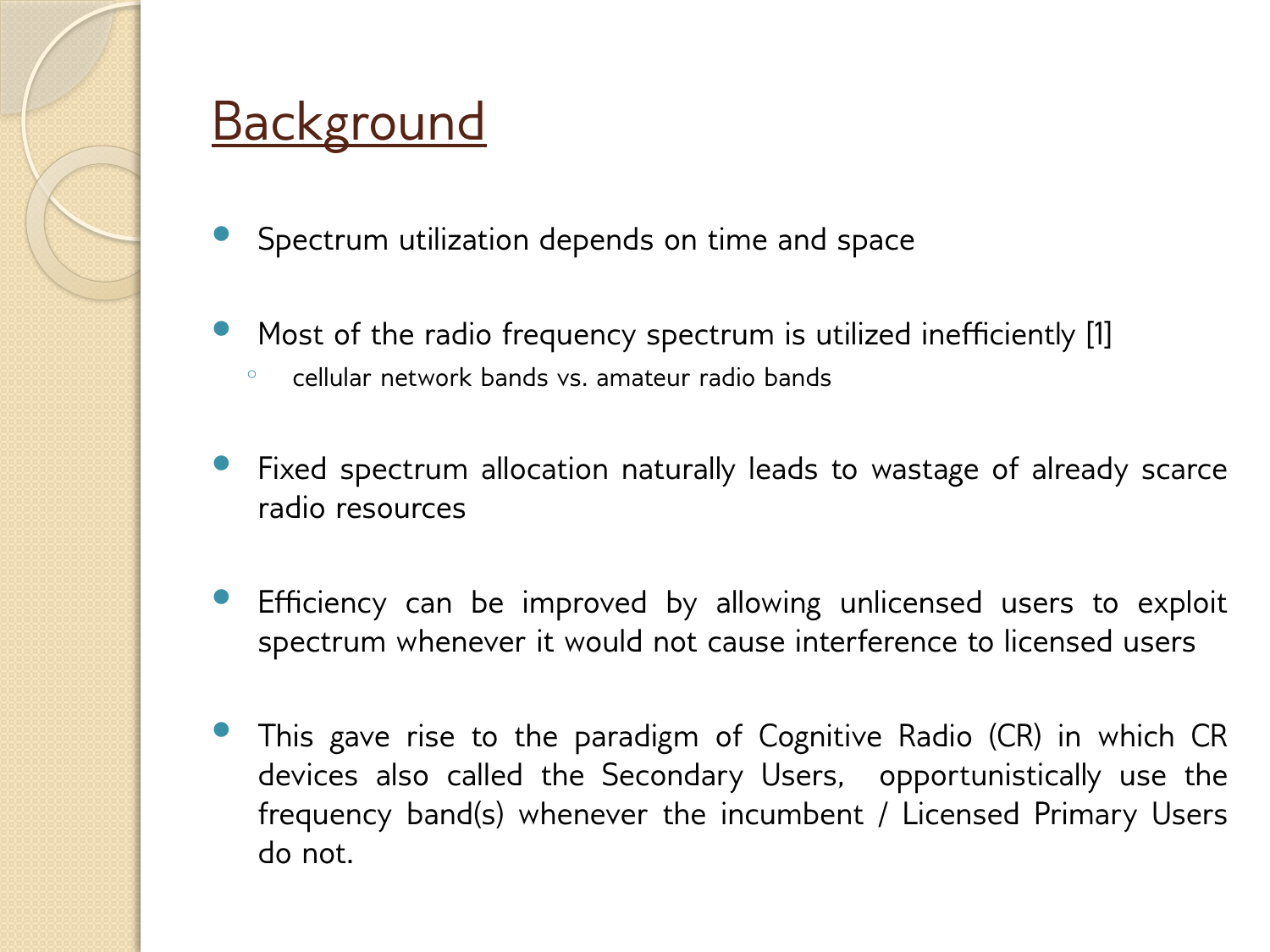

# Background
Spectrum utilization depends on time and space

Most of the radio frequency spectrum is utilized inefficiently [1]
cellular network bands vs. amateur radio bands

Fixed spectrum allocation naturally leads to wastage of already scarce radio resources

Efficiency can be improved by allowing unlicensed users to exploit spectrum whenever it would not cause interference to licensed users

This gave rise to the paradigm of Cognitive Radio (CR) in which CR devices also called the Secondary Users,  opportunistically use the frequency band(s) whenever the incumbent / Licensed Primary Users do not.